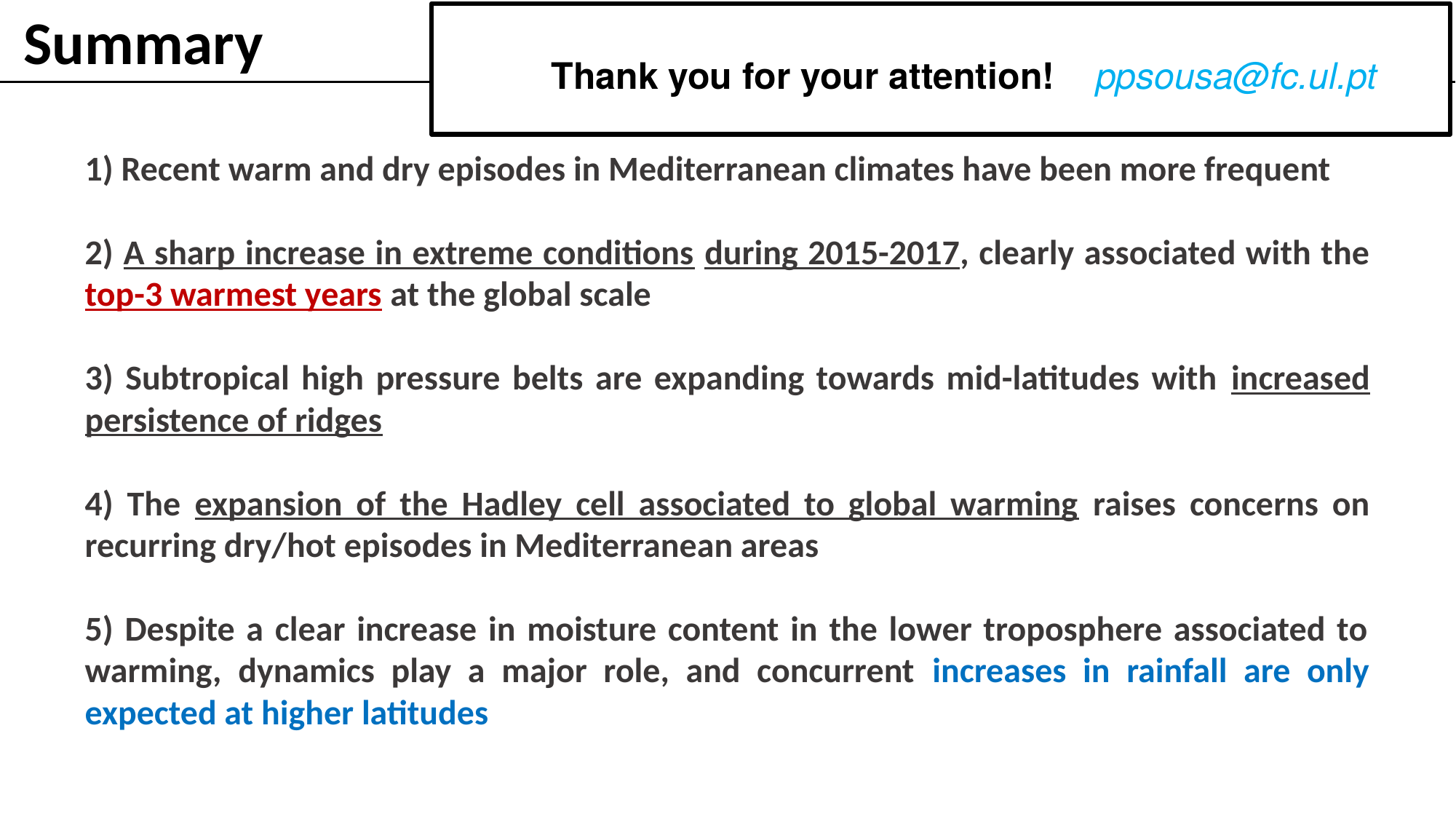

Summary

	Thank you for your attention!    ppsousa@fc.ul.pt

1) Recent warm and dry episodes in Mediterranean climates have been more frequent

2) A sharp increase in extreme conditions during 2015-2017, clearly associated with the top-3 warmest years at the global scale

3) Subtropical high pressure belts are expanding towards mid-latitudes with increased persistence of ridges

4) The expansion of the Hadley cell associated to global warming raises concerns on recurring dry/hot episodes in Mediterranean areas

5) Despite a clear increase in moisture content in the lower troposphere associated to warming, dynamics play a major role, and concurrent increases in rainfall are only expected at higher latitudes